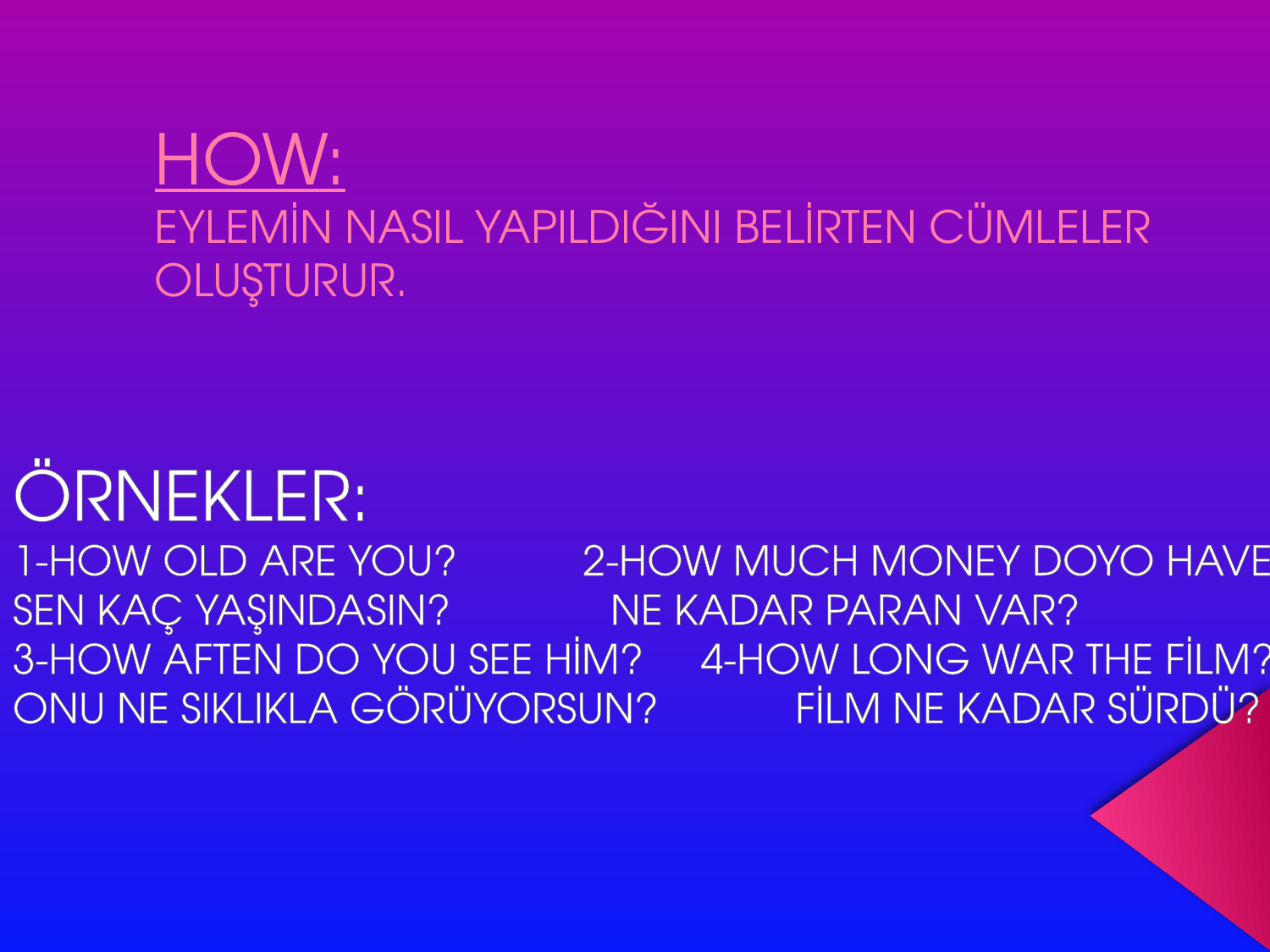

# HOW: EYLEMİN NASIL YAPILDIĞINI BELİRTEN CÜMLELER OLUŞTURUR.
ÖRNEKLER:
1-HOW OLD ARE YOU?           2-HOW MUCH MONEY DOYO HAVE?
SEN KAÇ YAŞINDASIN?              NE KADAR PARAN VAR?
3-HOW AFTEN DO YOU SEE HİM?     4-HOW LONG WAR THE FİLM?
ONU NE SIKLIKLA GÖRÜYORSUN?            FİLM NE KADAR SÜRDÜ?